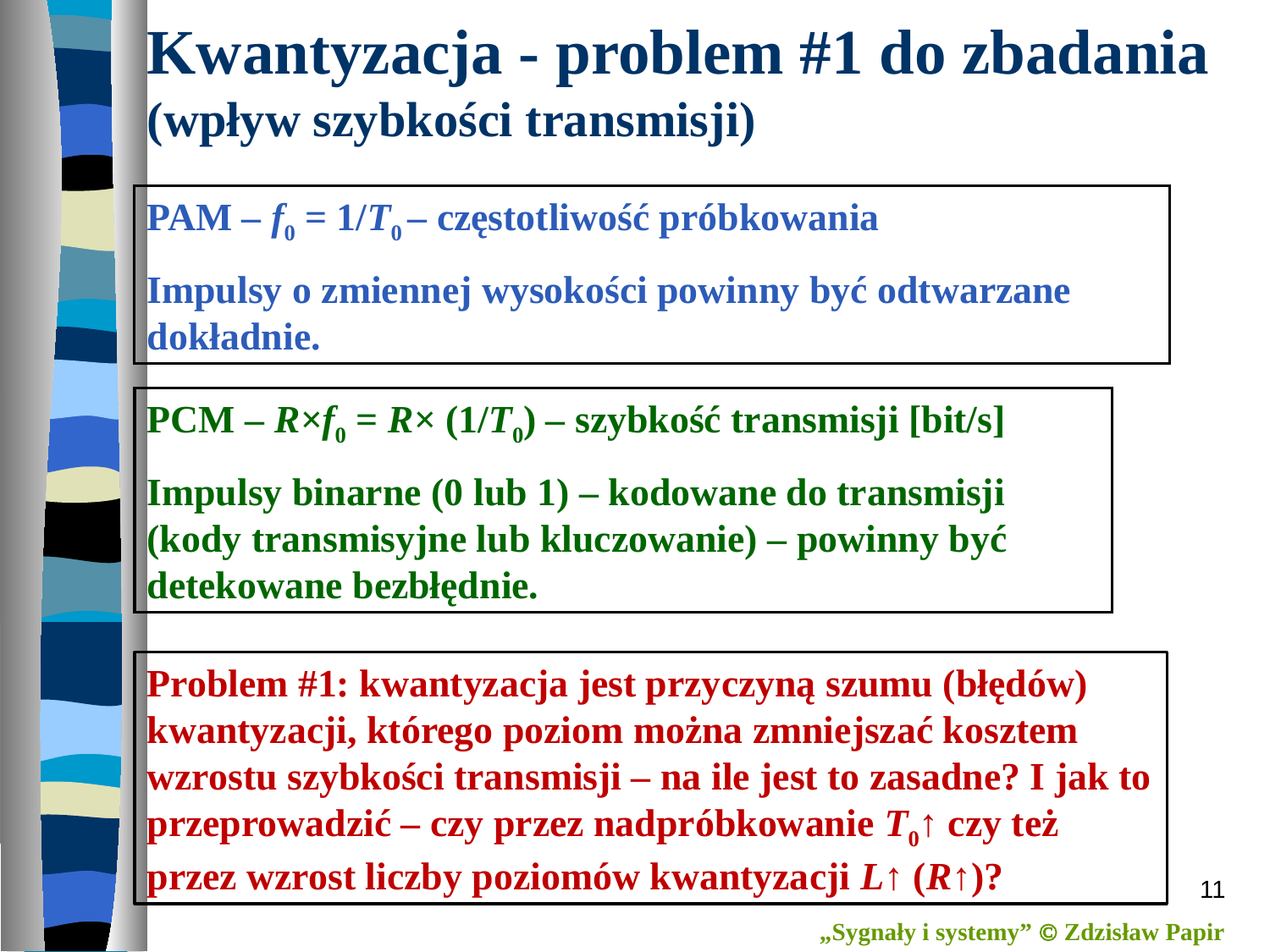

Kwantyzacja - problem #1 do zbadania
(wpływ szybkości transmisji)
PAM – f0 = 1/T0 – częstotliwość próbkowania
Impulsy o zmiennej wysokości powinny być odtwarzane
dokładnie.
PCM – R×f0 = R× (1/T0) – szybkość transmisji [bit/s]
Impulsy binarne (0 lub 1) – kodowane do transmisji (kody transmisyjne lub kluczowanie) – powinny być detekowane bezbłędnie.
Problem #1: kwantyzacja jest przyczyną szumu (błędów) kwantyzacji, którego poziom można zmniejszać kosztem wzrostu szybkości transmisji – na ile jest to zasadne? I jak to przeprowadzić – czy przez nadpróbkowanie T0↑ czy też przez wzrost liczby poziomów kwantyzacji L↑ (R↑)?
11
„Sygnały i systemy” © Zdzisław Papir